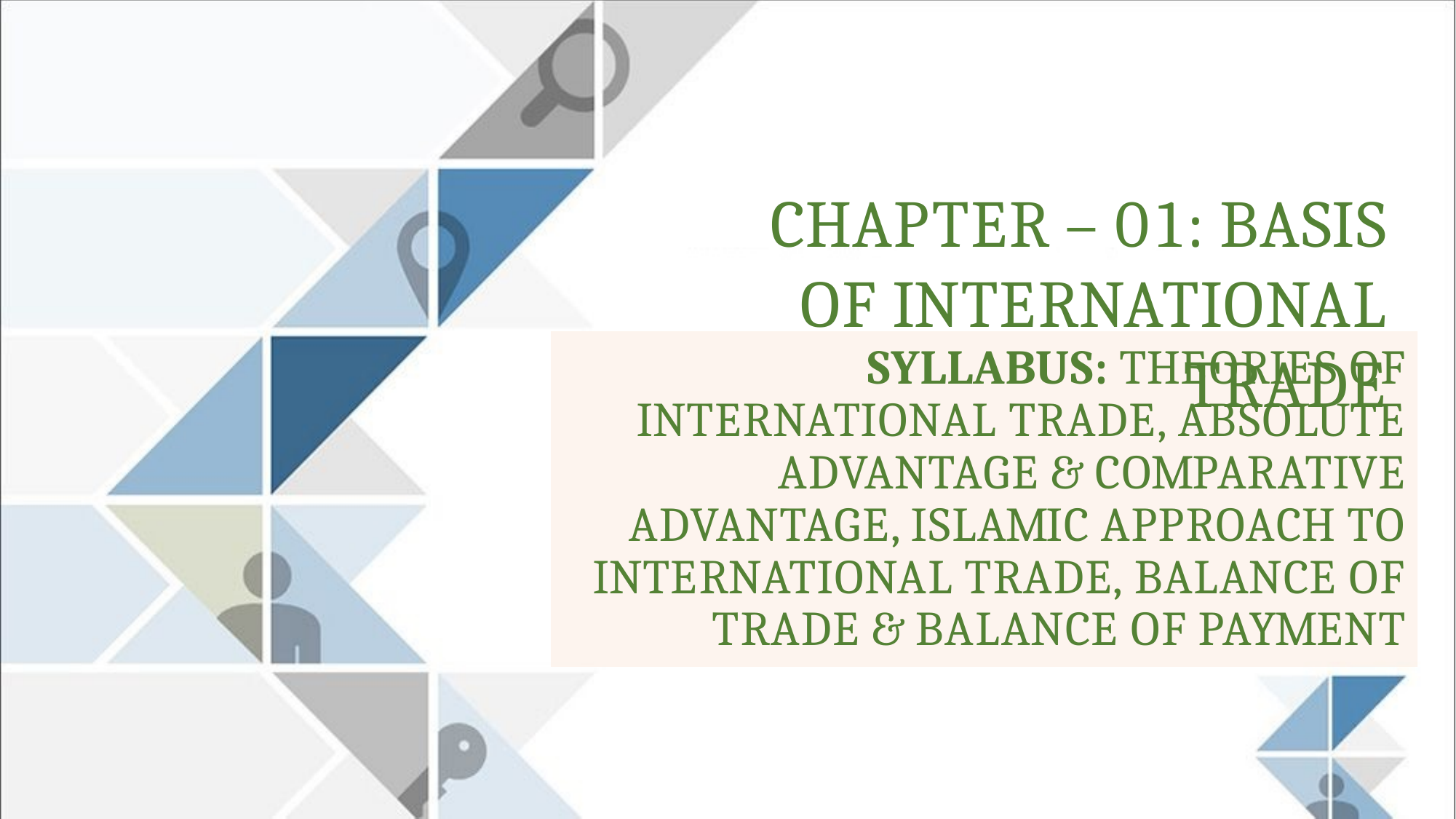

Chapter – 01: Basis of International Trade
# Syllabus: Theories of International Trade, Absolute Advantage & Comparative Advantage, Islamic Approach to International Trade, Balance of Trade & Balance of Payment